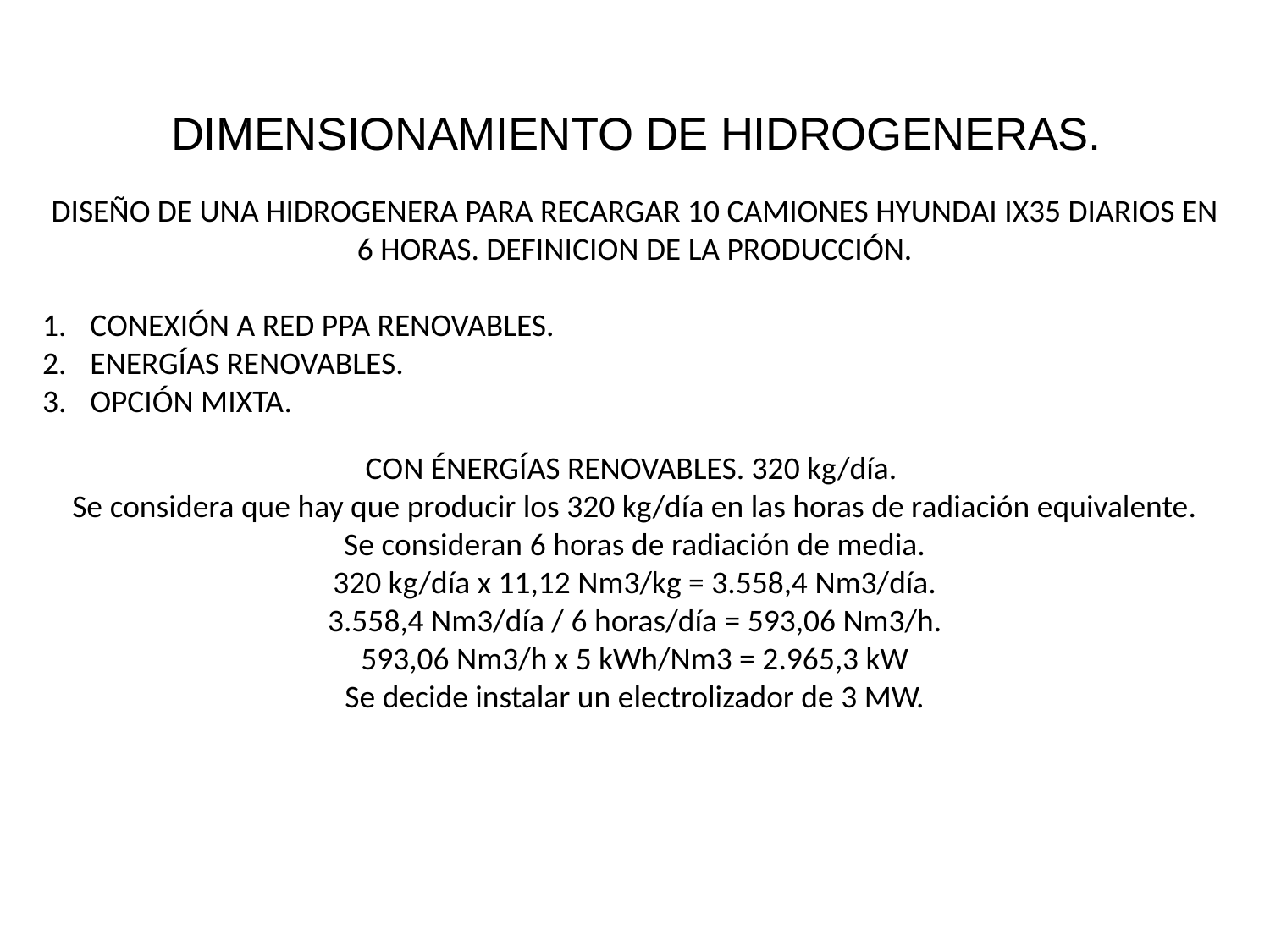

DIMENSIONAMIENTO DE HIDROGENERAS.
DISEÑO DE UNA HIDROGENERA PARA RECARGAR 10 CAMIONES HYUNDAI IX35 DIARIOS EN 6 HORAS. DEFINICION DE LA PRODUCCIÓN.

CONEXIÓN A RED PPA RENOVABLES.
ENERGÍAS RENOVABLES.
OPCIÓN MIXTA.
CON ÉNERGÍAS RENOVABLES. 320 kg/día.
Se considera que hay que producir los 320 kg/día en las horas de radiación equivalente.
Se consideran 6 horas de radiación de media.
320 kg/día x 11,12 Nm3/kg = 3.558,4 Nm3/día.
3.558,4 Nm3/día / 6 horas/día = 593,06 Nm3/h.
593,06 Nm3/h x 5 kWh/Nm3 = 2.965,3 kW
Se decide instalar un electrolizador de 3 MW.